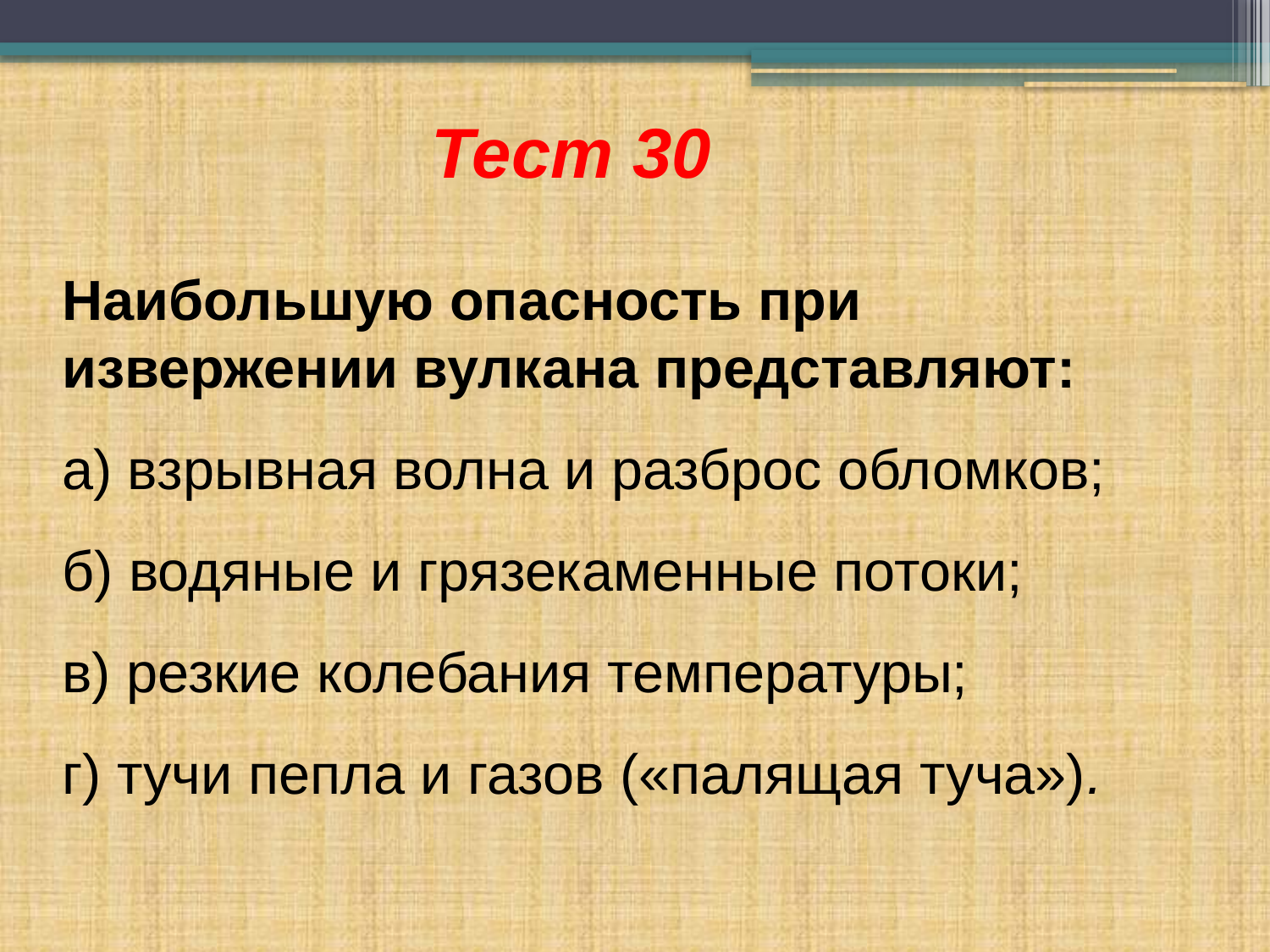

Тест 30
Наибольшую опасность при извержении вулкана представляют:
а) взрывная волна и разброс обломков;
б) водяные и грязекаменные потоки;
в) резкие колебания температуры;
г) тучи пепла и газов («палящая туча»).